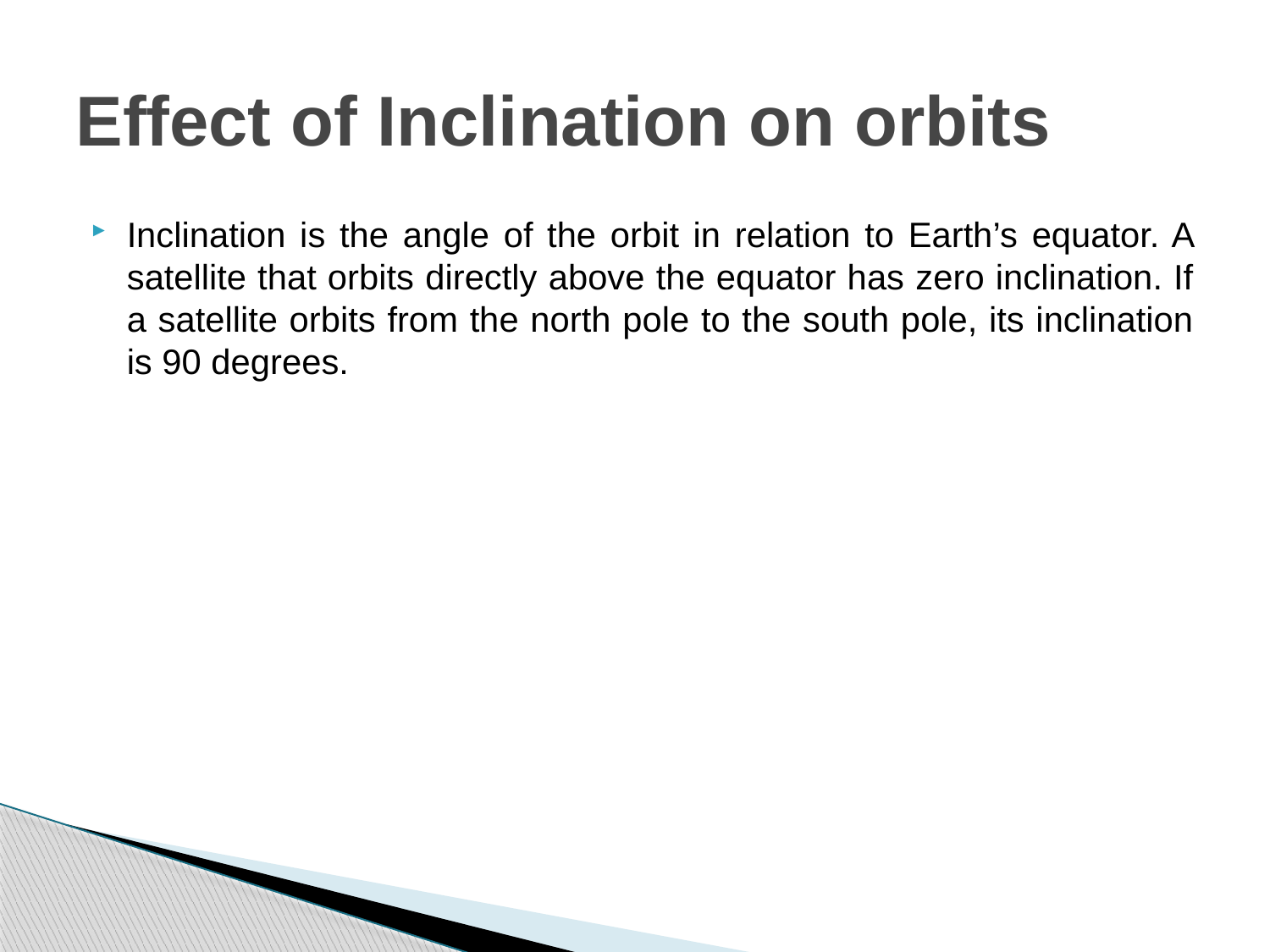

# Effect of Inclination on orbits
Inclination is the angle of the orbit in relation to Earth’s equator. A satellite that orbits directly above the equator has zero inclination. If a satellite orbits from the north pole to the south pole, its inclination is 90 degrees.